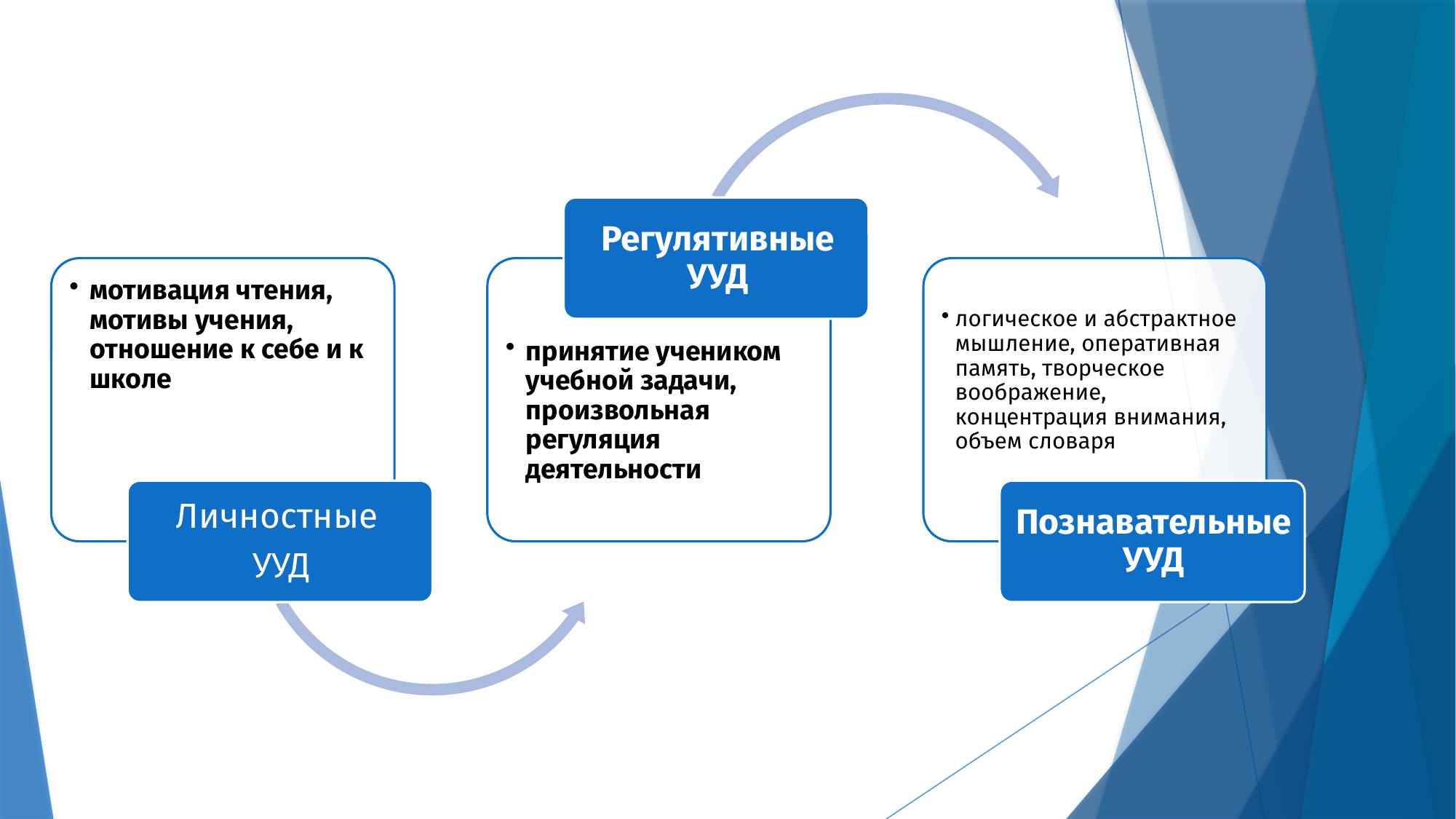

мотивация чтения, мотивы учения, отношение к себе и к школе
Личностные
УУД
принятие учеником учебной задачи, произвольная регуляция деятельности
Регулятивные УУД

логическое и абстрактное мышление, оперативная память, творческое воображение, концентрация внимания, объем словаря

Познавательные УУД